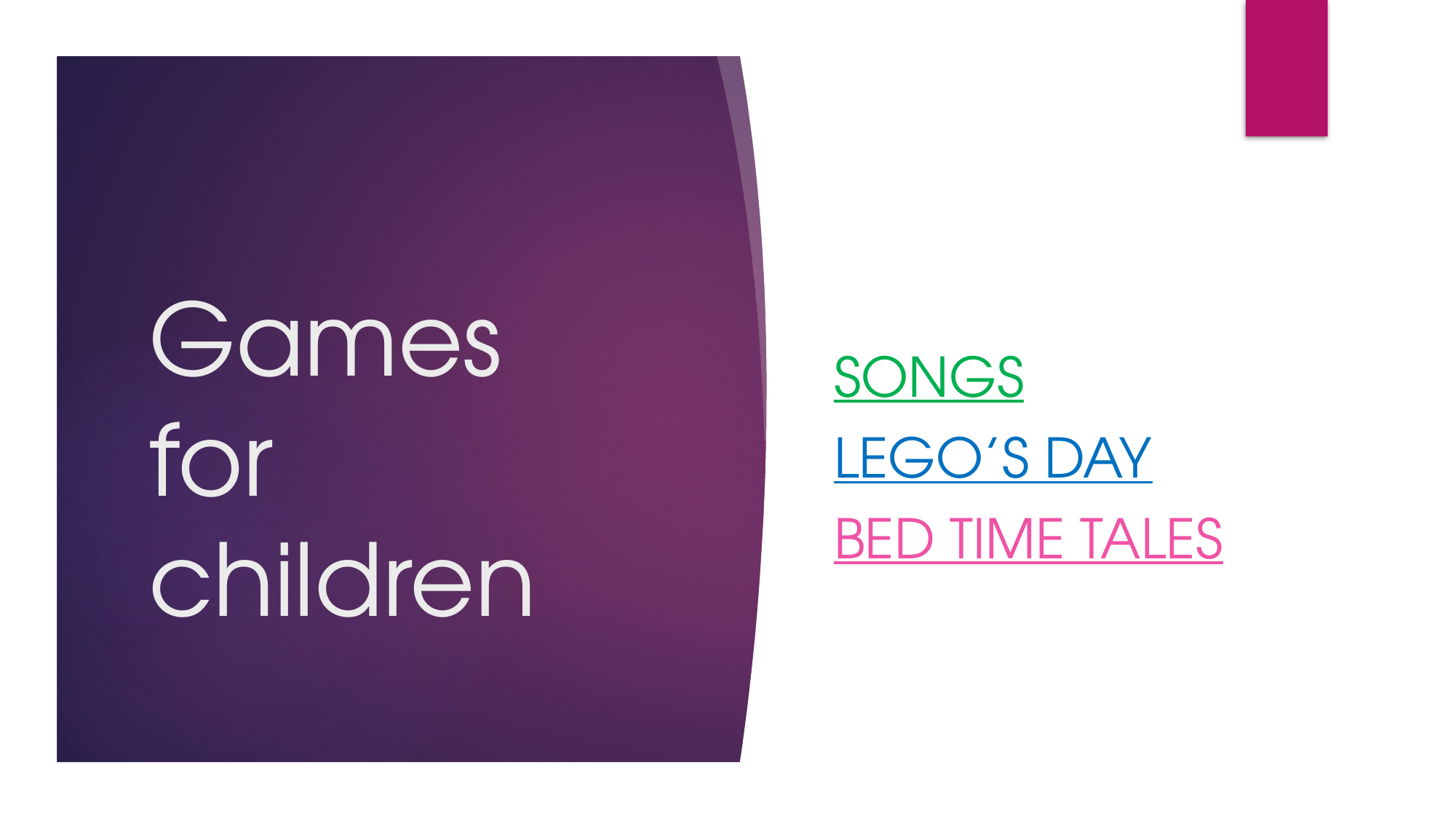

Songs
Lego’s day
Bed time tales
# Games for children